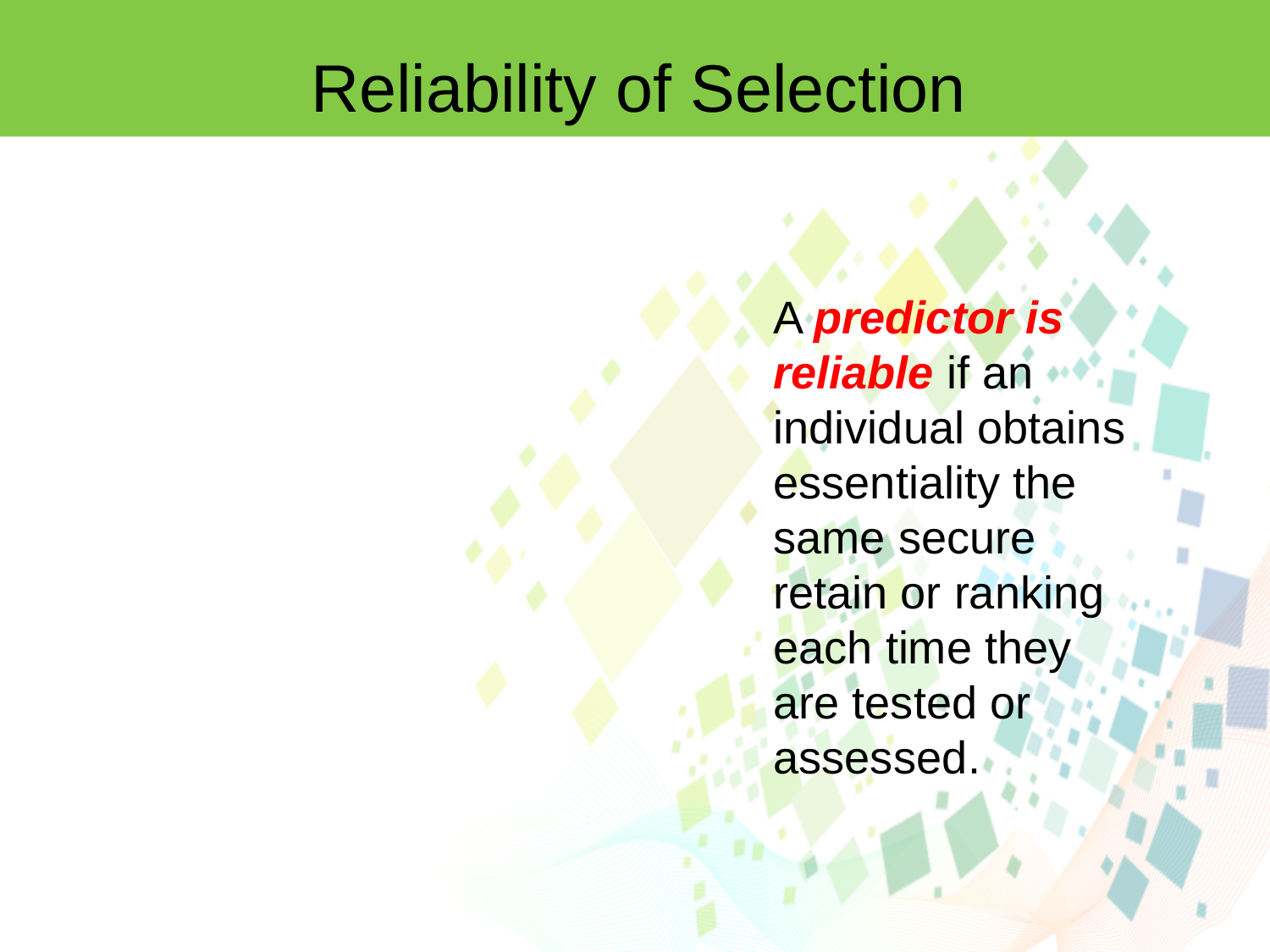

Reliability of Selection
A predictor is reliable if an individual obtains essentiality the same secure retain or ranking each time they are tested or assessed.